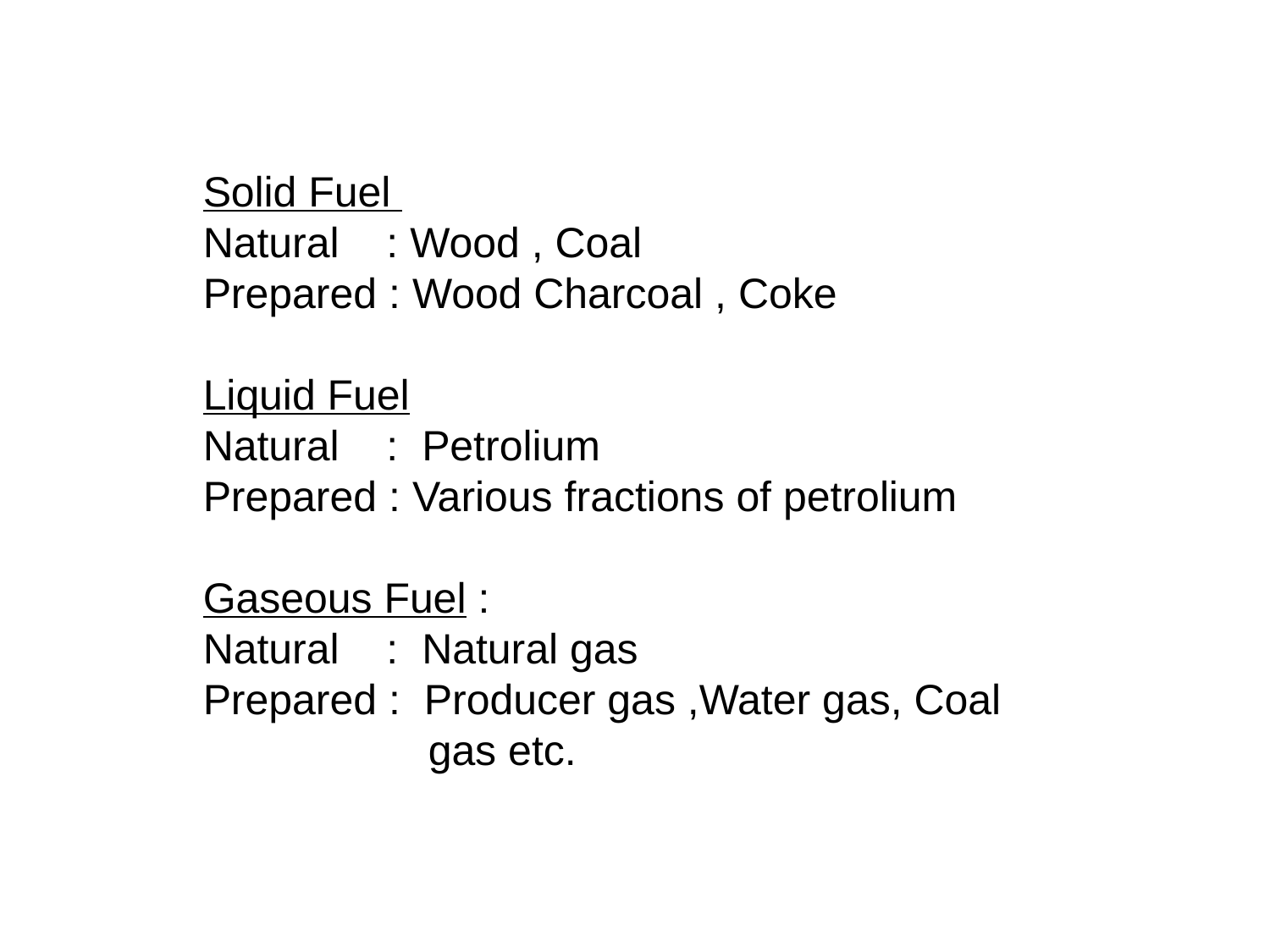

Solid Fuel
Natural    : Wood , Coal
Prepared : Wood Charcoal , Coke

Liquid Fuel
Natural    :  Petrolium
Prepared : Various fractions of petrolium

Gaseous Fuel :
Natural    :  Natural gas
Prepared :  Producer gas ,Water gas, Coal
                   gas etc.